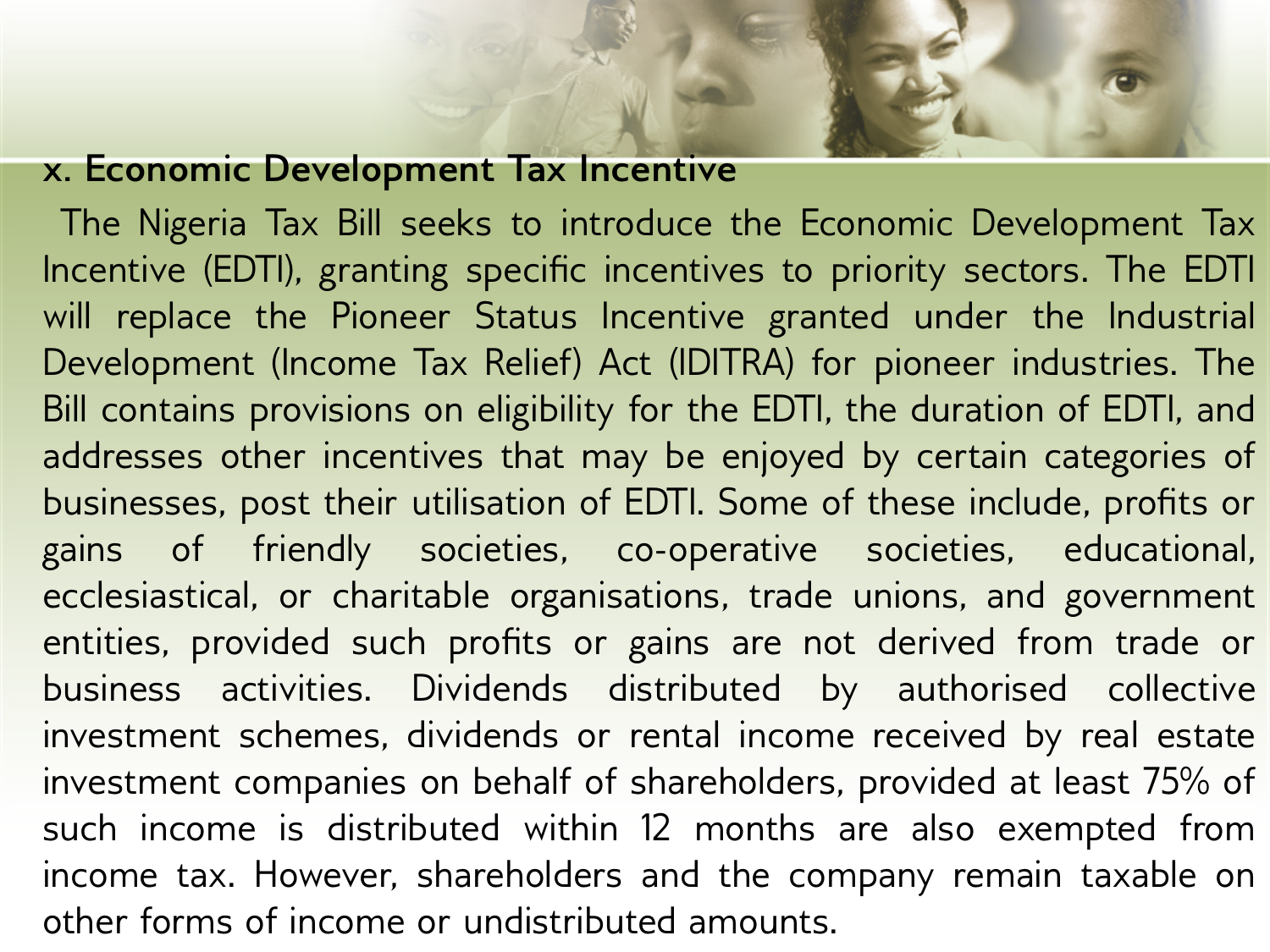

x. Economic Development Tax Incentive
 The Nigeria Tax Bill seeks to introduce the Economic Development Tax Incentive (EDTI), granting specific incentives to priority sectors. The EDTI will replace the Pioneer Status Incentive granted under the Industrial Development (Income Tax Relief) Act (IDITRA) for pioneer industries. The Bill contains provisions on eligibility for the EDTI, the duration of EDTI, and addresses other incentives that may be enjoyed by certain categories of businesses, post their utilisation of EDTI. Some of these include, profits or gains of friendly societies, co-operative societies, educational, ecclesiastical, or charitable organisations, trade unions, and government entities, provided such profits or gains are not derived from trade or business activities. Dividends distributed by authorised collective investment schemes, dividends or rental income received by real estate investment companies on behalf of shareholders, provided at least 75% of such income is distributed within 12 months are also exempted from income tax. However, shareholders and the company remain taxable on other forms of income or undistributed amounts.